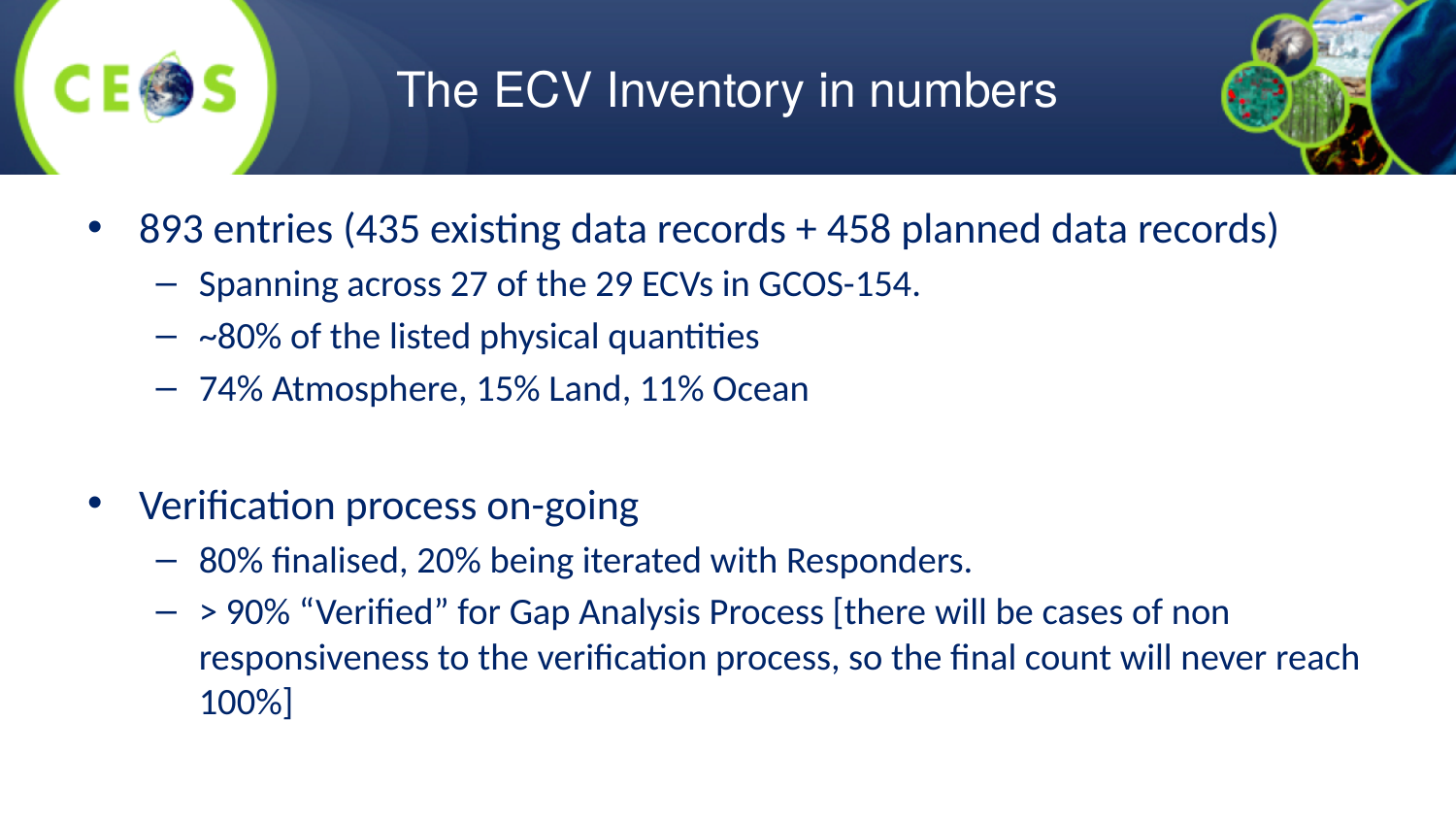

# The ECV Inventory in numbers
893 entries (435 existing data records + 458 planned data records)
Spanning across 27 of the 29 ECVs in GCOS-154.
~80% of the listed physical quantities
74% Atmosphere, 15% Land, 11% Ocean

Verification process on-going
80% finalised, 20% being iterated with Responders.
> 90% “Verified” for Gap Analysis Process [there will be cases of non responsiveness to the verification process, so the final count will never reach 100%]